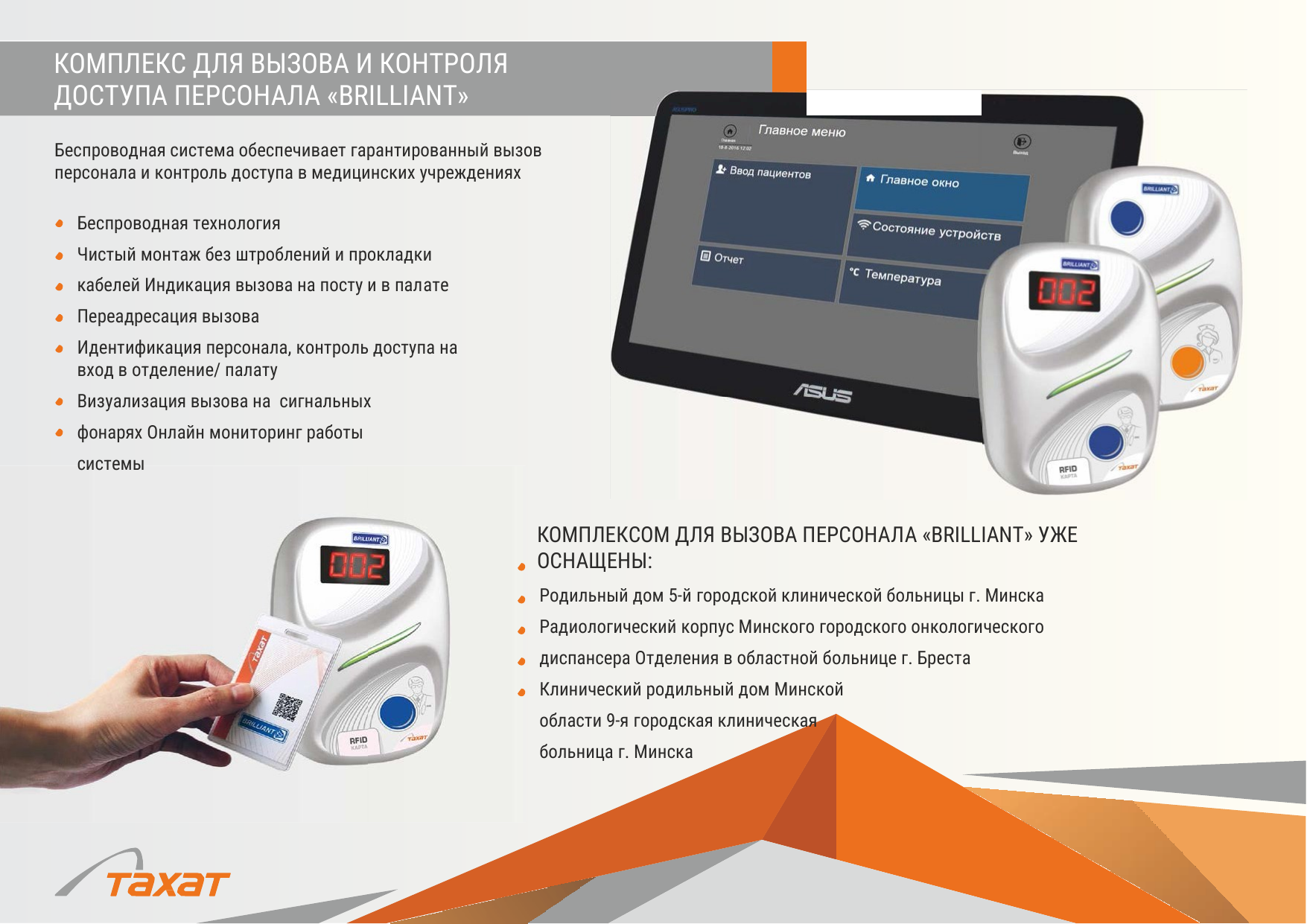

КОМПЛЕКС ДЛЯ ВЫЗОВА И КОНТРОЛЯ ДОСТУПА ПЕРСОНАЛА «BRILLIANT»

Беспроводная система обеспечивает гарантированный вызов персонала и контроль доступа в медицинских учреждениях

Беспроводная технология
Чистый монтаж без штроблений и прокладки кабелей Индикация вызова на посту и в палате Переадресация вызова
Идентификация персонала, контроль доступа на вход в отделение/ палату
Визуализация вызова на  сигнальных фонарях Онлайн мониторинг работы системы

КОМПЛЕКСОМ ДЛЯ ВЫЗОВА ПЕРСОНАЛА «BRILLIANT» УЖЕ ОСНАЩЕНЫ:
Родильный дом 5-й городской клинической больницы г. Минска Радиологический корпус Минского городского онкологического диспансера Отделения в областной больнице г. Бреста
Клинический родильный дом Минской области 9-я городская клиническая больница г. Минска